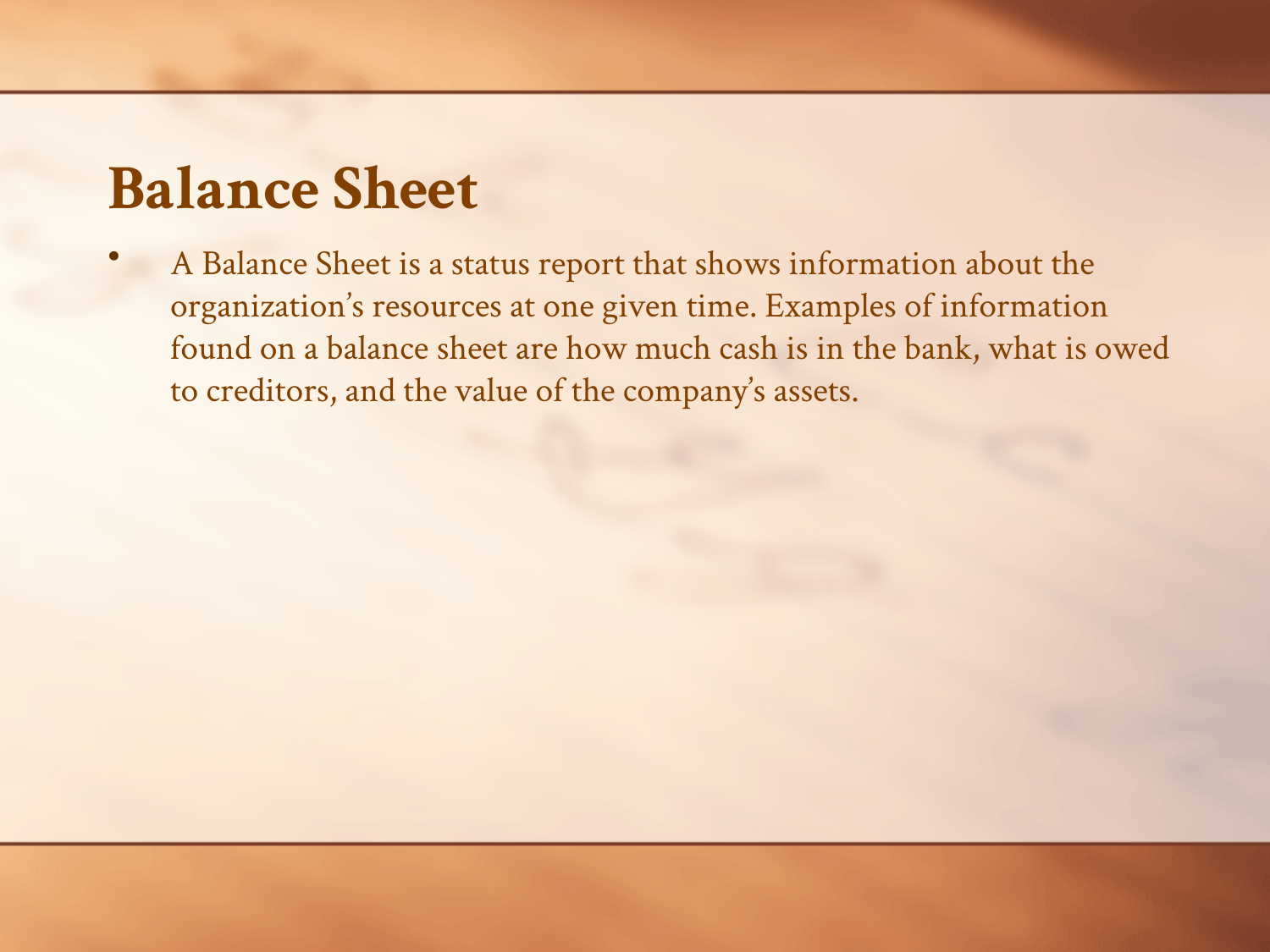

# Balance Sheet
A Balance Sheet is a status report that shows information about the organization’s resources at one given time. Examples of information found on a balance sheet are how much cash is in the bank, what is owed to creditors, and the value of the company’s assets.